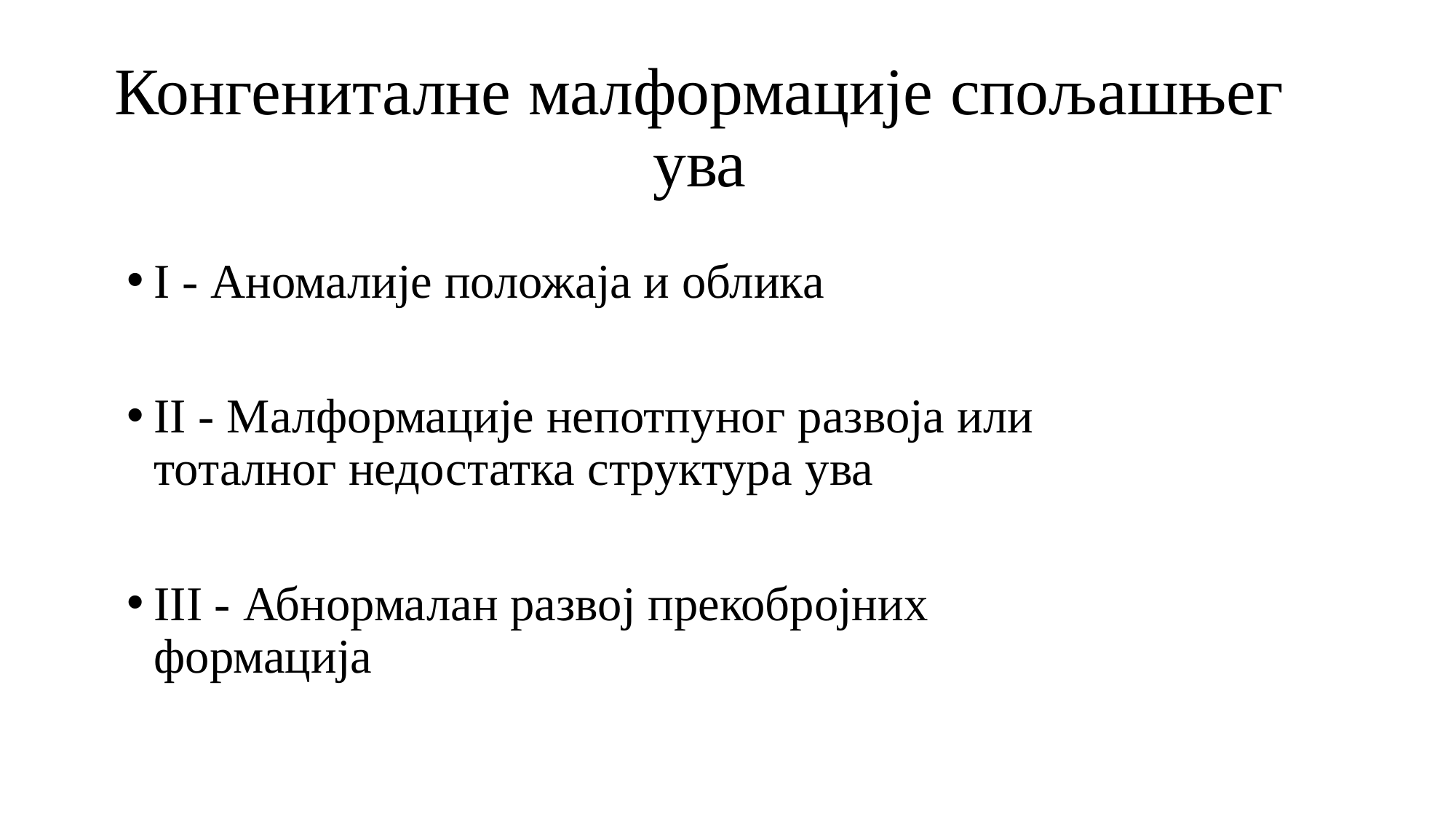

# Конгениталне малформације спољашњег ува
I - Аномалије положаја и облика

II - Малформације непотпуног развоја или тоталног недостатка структура ува

III - Абнормалан развој прекобројних формација